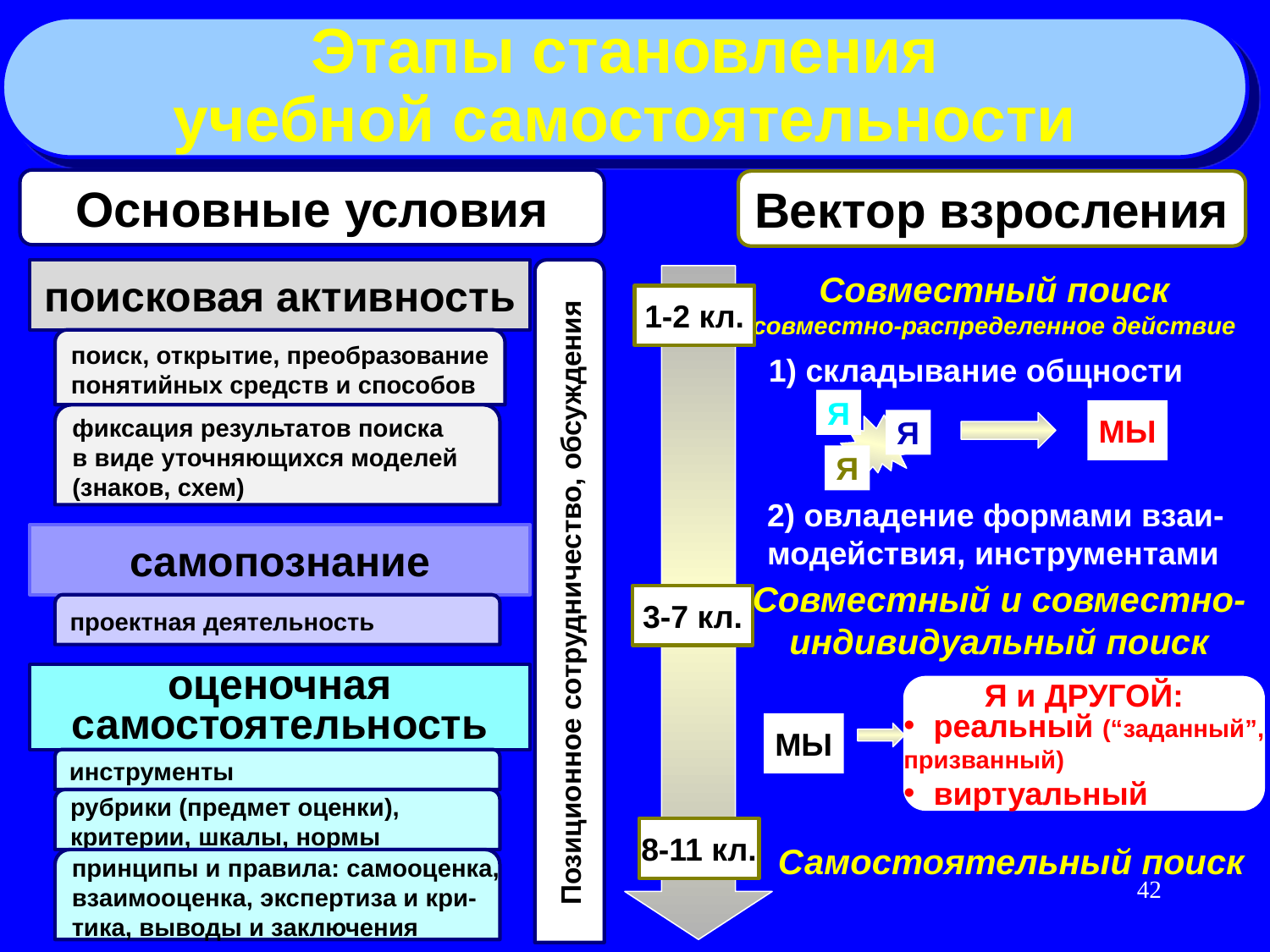

Этапы становления
учебной самостоятельности
Основные условия
Вектор взросления
поисковая активность
Позиционное сотрудничество, обсуждения
Совместный поиск
совместно-распределенное действие

1-2 кл.
поиск, открытие, преобразование
понятийных средств и способов
1) складывание общности
Я
МЫ
фиксация результатов поиска
в виде уточняющихся моделей
(знаков, схем)

Я

Я
2) овладение формами взаи-
модействия, инструментами
самопознание
Совместный и совместно-
индивидуальный поиск
3-7 кл.
проектная деятельность
оценочная
самостоятельность
Я и ДРУГОЙ:
реальный (“заданный”,
призванный)
виртуальный
МЫ

инструменты
рубрики (предмет оценки),
критерии, шкалы, нормы
8-11 кл.
Самостоятельный поиск
принципы и правила: самооценка,
взаимооценка, экспертиза и кри-
тика, выводы и заключения
42